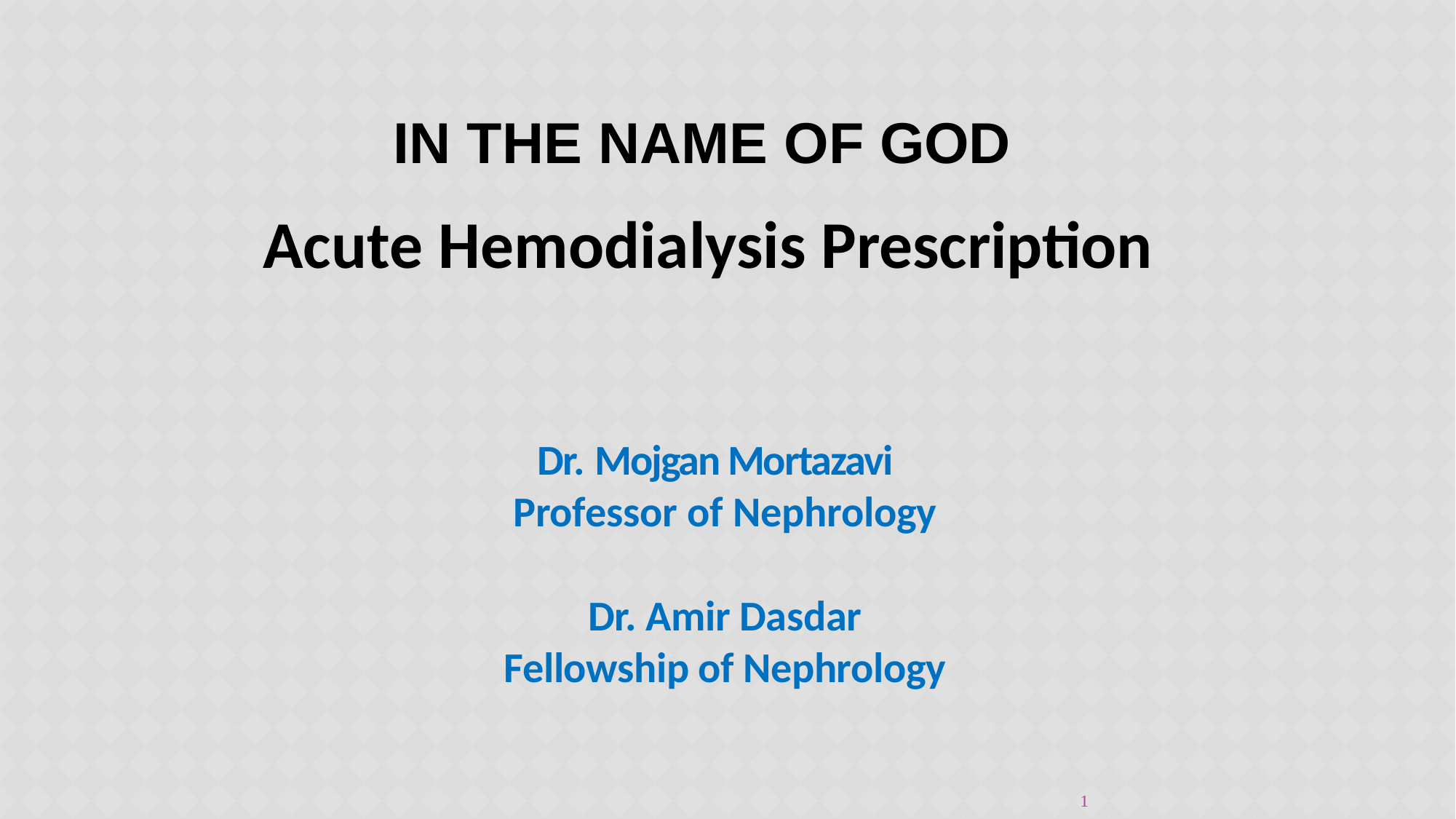

# IN THE NAME OF GOD
Acute Hemodialysis Prescription
Dr. Mojgan Mortazavi
Professor of Nephrology

Dr. Amir Dasdar
Fellowship of Nephrology
1